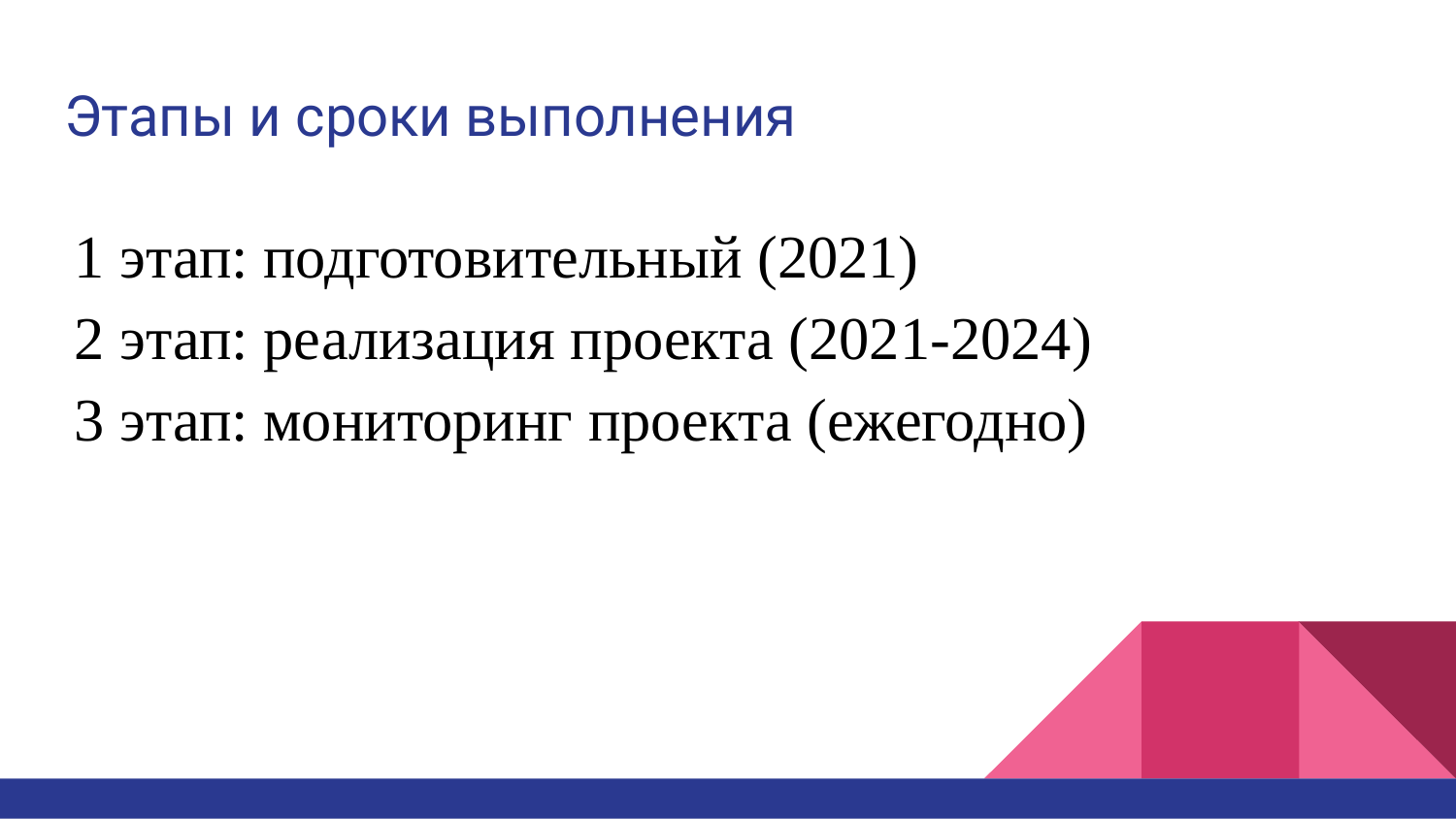

# Этапы и сроки выполнения
1 этап: подготовительный (2021)
2 этап: реализация проекта (2021-2024)
3 этап: мониторинг проекта (ежегодно)